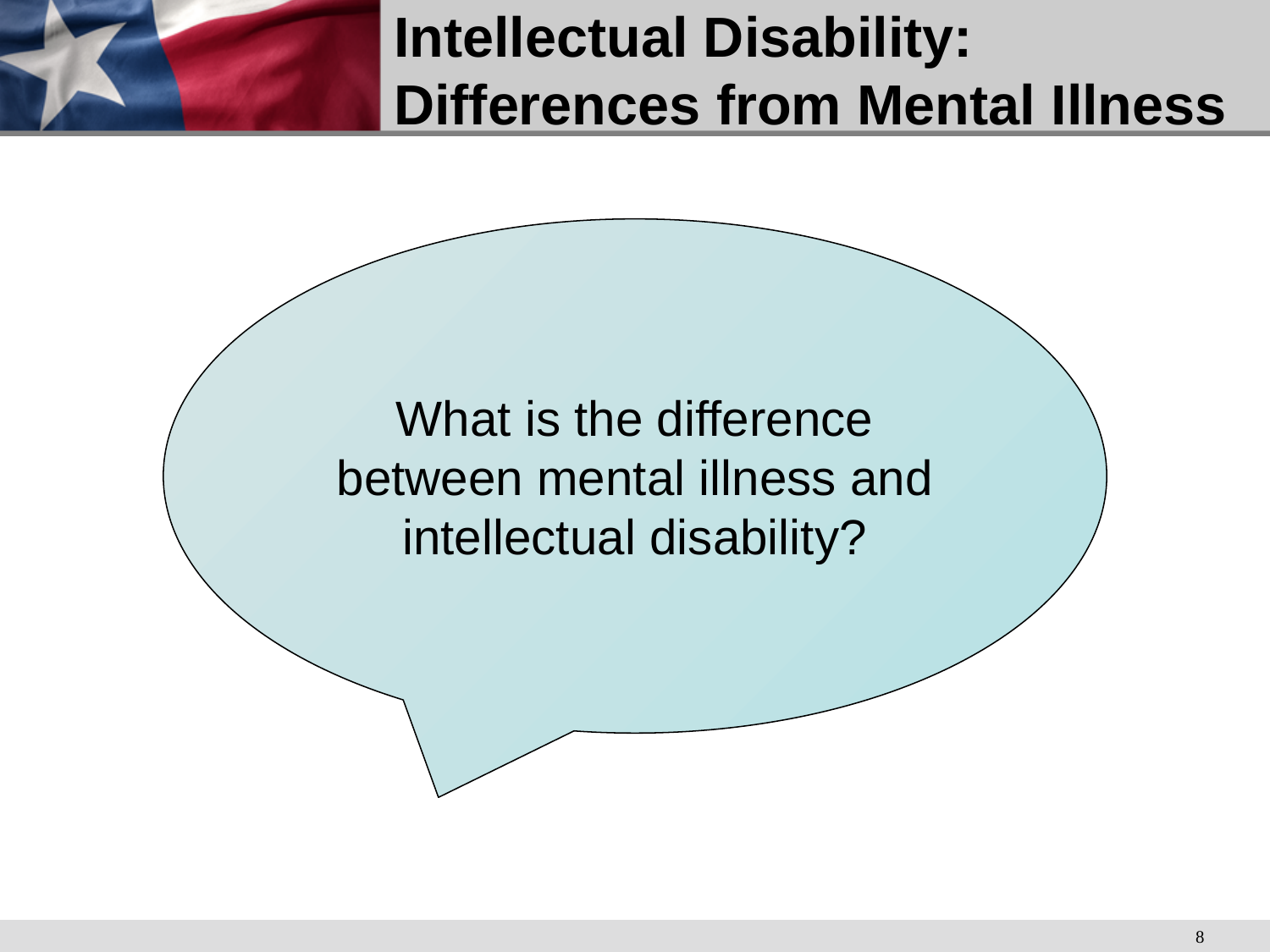

# Intellectual Disability: Differences from Mental Illness
What is the difference between mental illness and intellectual disability?
8